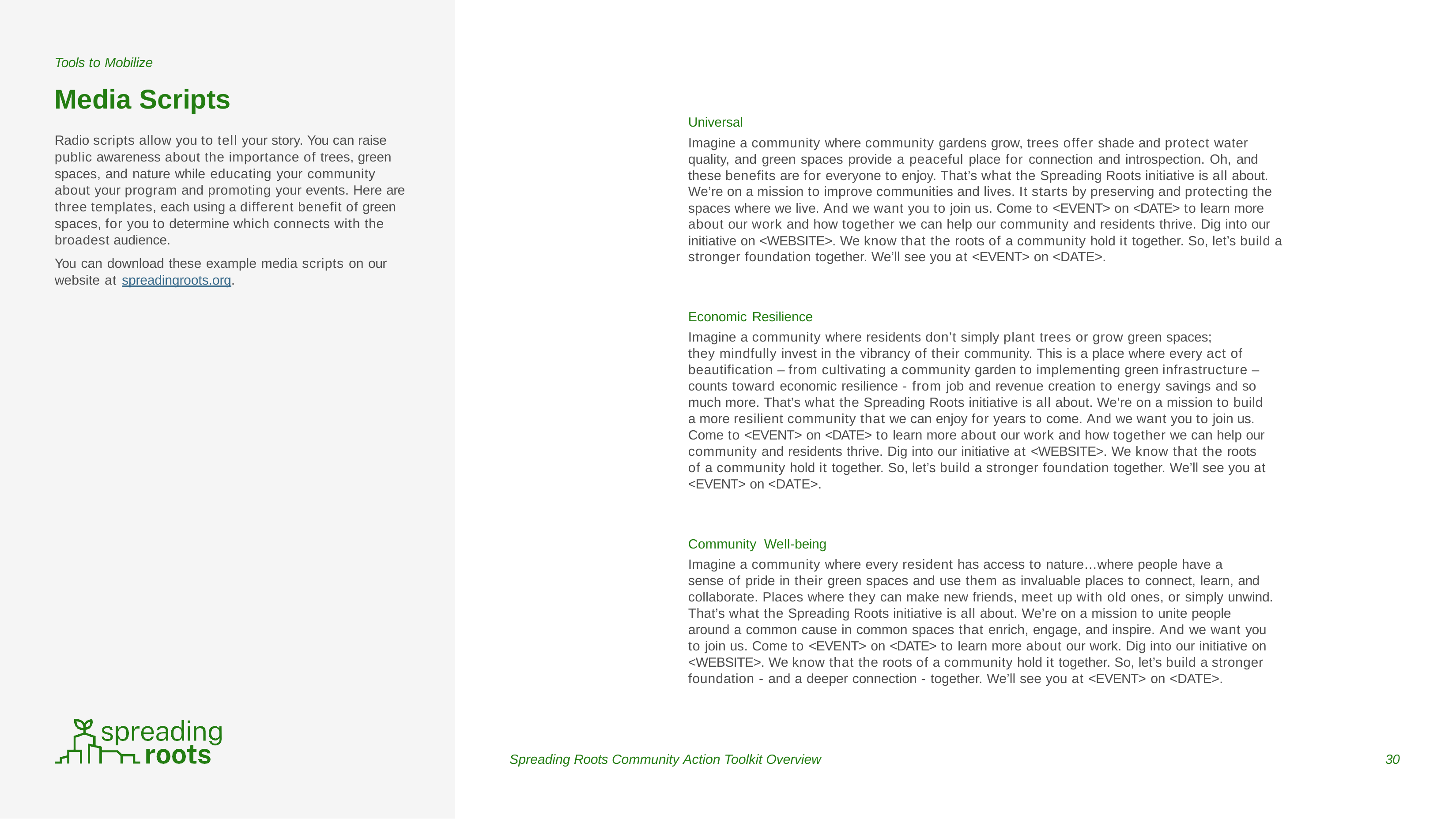

Tools to Mobilize
# Media Scripts
Universal
Imagine a community where community gardens grow, trees offer shade and protect water quality, and green spaces provide a peaceful place for connection and introspection. Oh, and these benefits are for everyone to enjoy. That’s what the Spreading Roots initiative is all about. We’re on a mission to improve communities and lives. It starts by preserving and protecting the spaces where we live. And we want you to join us. Come to <EVENT> on <DATE> to learn more about our work and how together we can help our community and residents thrive. Dig into our initiative on <WEBSITE>. We know that the roots of a community hold it together. So, let’s build a stronger foundation together. We’ll see you at <EVENT> on <DATE>.

Economic Resilience
Imagine a community where residents don’t simply plant trees or grow green spaces;  they mindfully invest in the vibrancy of their community. This is a place where every act of
beautification – from cultivating a community garden to implementing green infrastructure – counts toward economic resilience - from job and revenue creation to energy savings and so much more. That’s what the Spreading Roots initiative is all about. We’re on a mission to build a more resilient community that we can enjoy for years to come. And we want you to join us. Come to <EVENT> on <DATE> to learn more about our work and how together we can help our community and residents thrive. Dig into our initiative at <WEBSITE>. We know that the roots of a community hold it together. So, let’s build a stronger foundation together. We’ll see you at
<EVENT> on <DATE>.

Community Well-being
Imagine a community where every resident has access to nature…where people have a  sense of pride in their green spaces and use them as invaluable places to connect, learn, and
collaborate. Places where they can make new friends, meet up with old ones, or simply unwind. That’s what the Spreading Roots initiative is all about. We’re on a mission to unite people  around a common cause in common spaces that enrich, engage, and inspire. And we want you to join us. Come to <EVENT> on <DATE> to learn more about our work. Dig into our initiative on
<WEBSITE>. We know that the roots of a community hold it together. So, let’s build a stronger foundation - and a deeper connection - together. We’ll see you at <EVENT> on <DATE>.
Radio scripts allow you to tell your story. You can raise public awareness about the importance of trees, green spaces, and nature while educating your community about your program and promoting your events. Here are three templates, each using a different benefit of green spaces, for you to determine which connects with the broadest audience.
You can download these example media scripts on our website at spreadingroots.org.
Spreading Roots Community Action Toolkit Overview
30